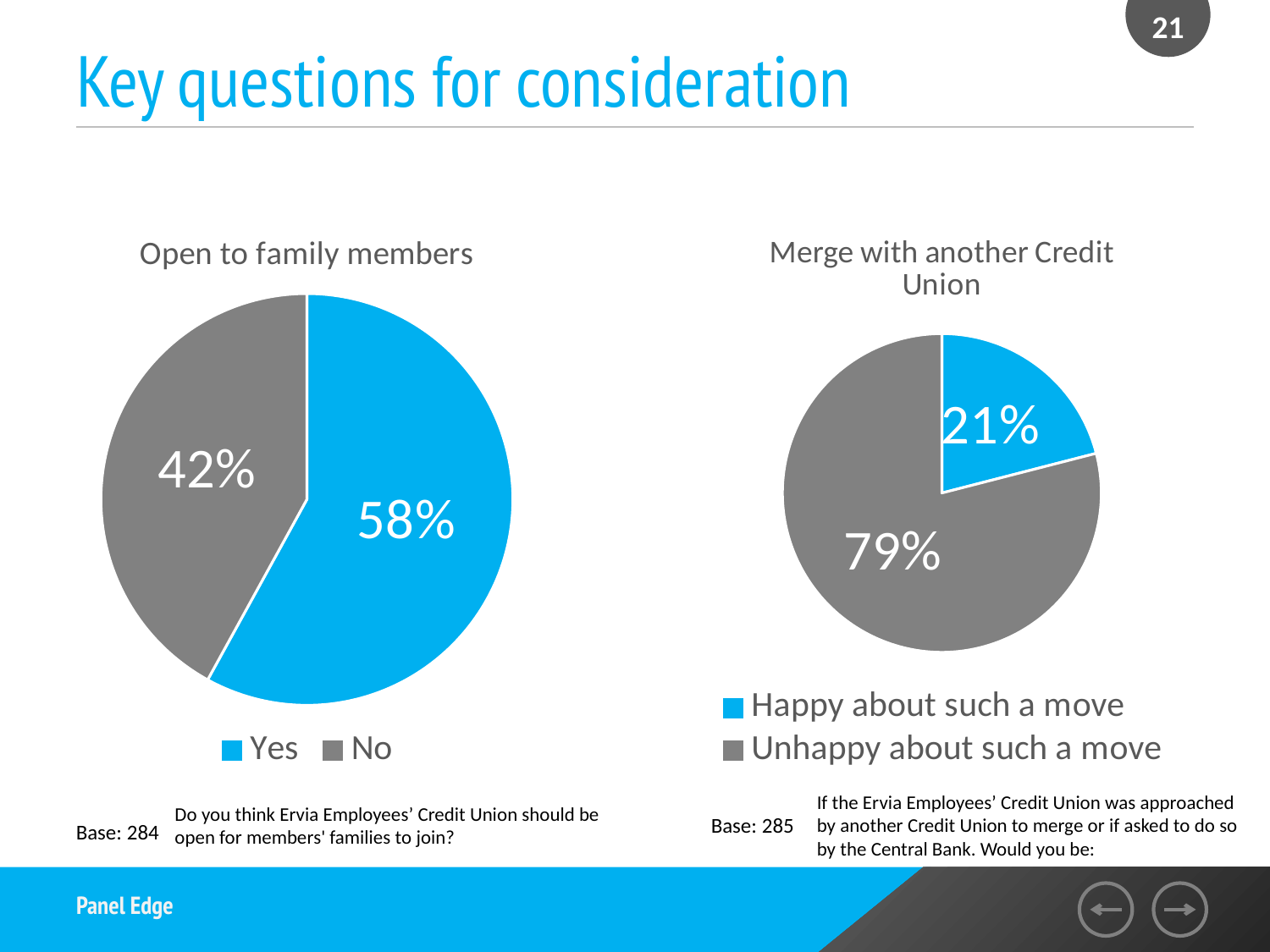

21
# Key questions for consideration

### Chart:

| Category | Open to family members |
|---|---|
| Yes | 0.5800000000000001 |
| No | 0.4200000000000001 |

### Chart: Merge with another Credit Union

| Category | Open to family members |
|---|---|
| Happy about such a move | 0.21000000000000005 |
| Unhappy about such a move | 0.79 |
If the Ervia Employees’ Credit Union was approached by another Credit Union to merge or if asked to do so by the Central Bank. Would you be:
Do you think Ervia Employees’ Credit Union should be open for members' families to join?
Base: 285
Base: 284
Panel Edge